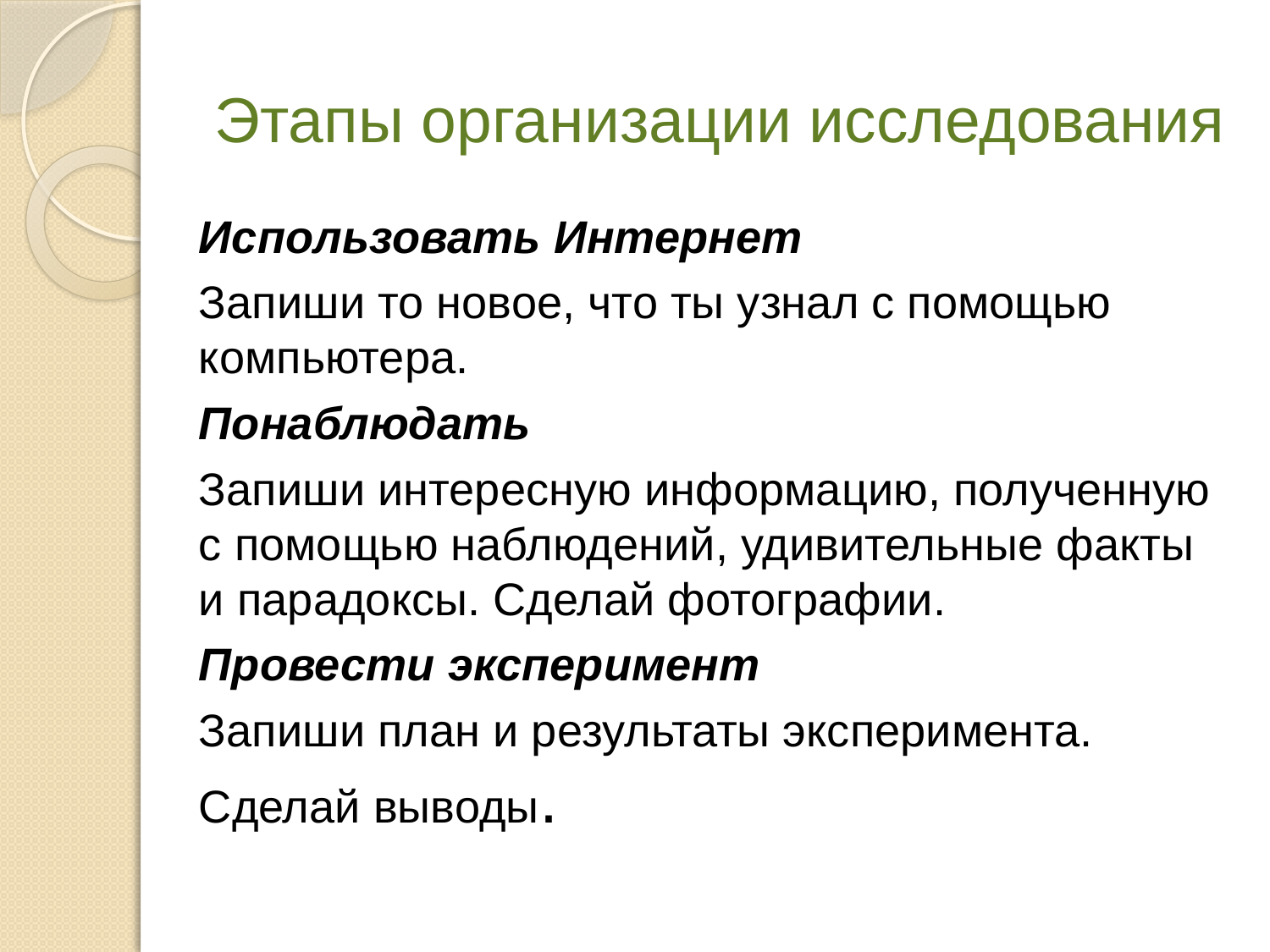

# Этапы организации исследования
Использовать Интернет
Запиши то новое, что ты узнал с помощью компьютера.
Понаблюдать
Запиши интересную информацию, полученную с помощью наблюдений, удивительные факты и парадоксы. Сделай фотографии.
Провести эксперимент
Запиши план и результаты эксперимента. Сделай выводы.